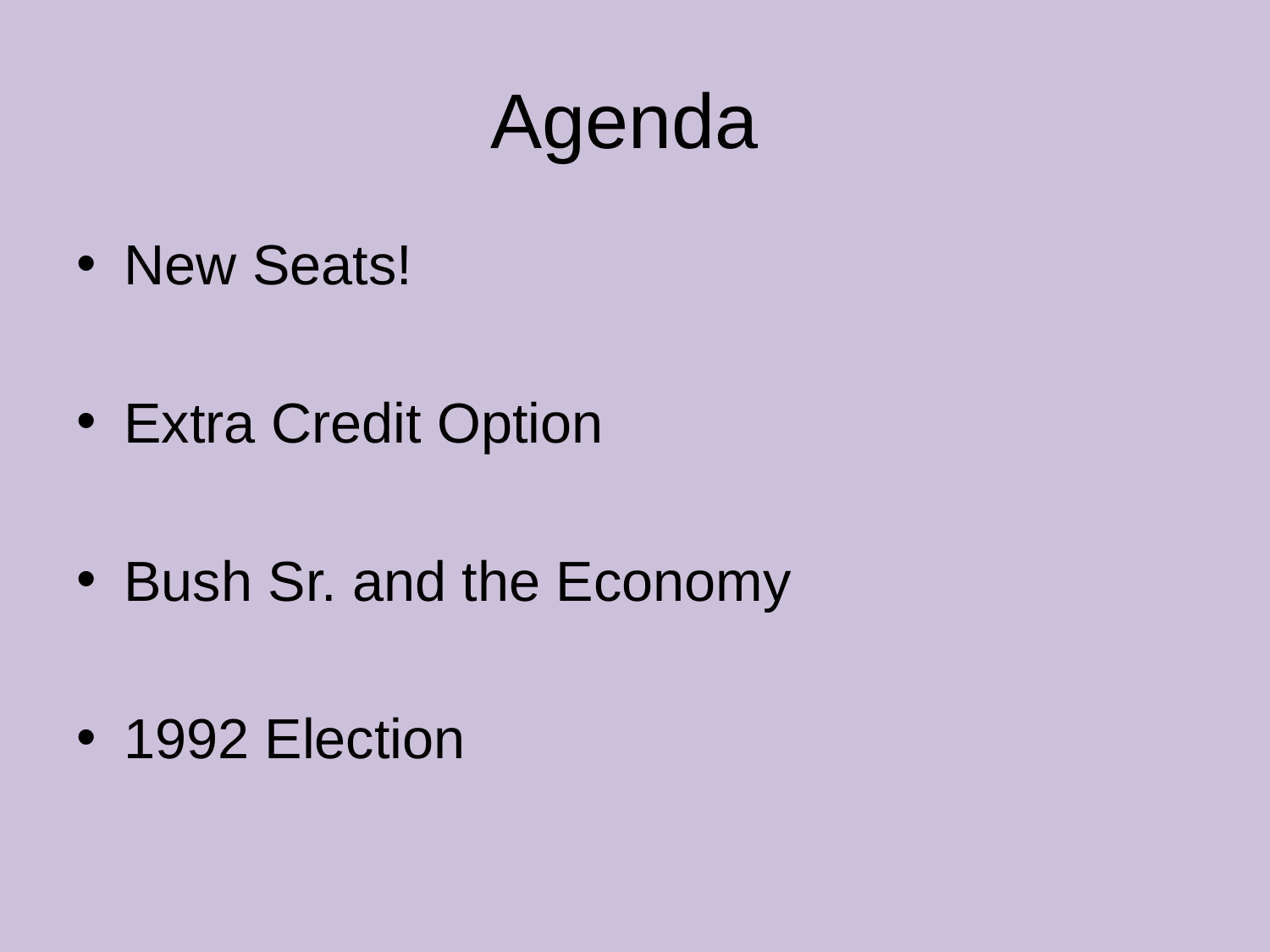

# Agenda
New Seats!

Extra Credit Option

Bush Sr. and the Economy

1992 Election